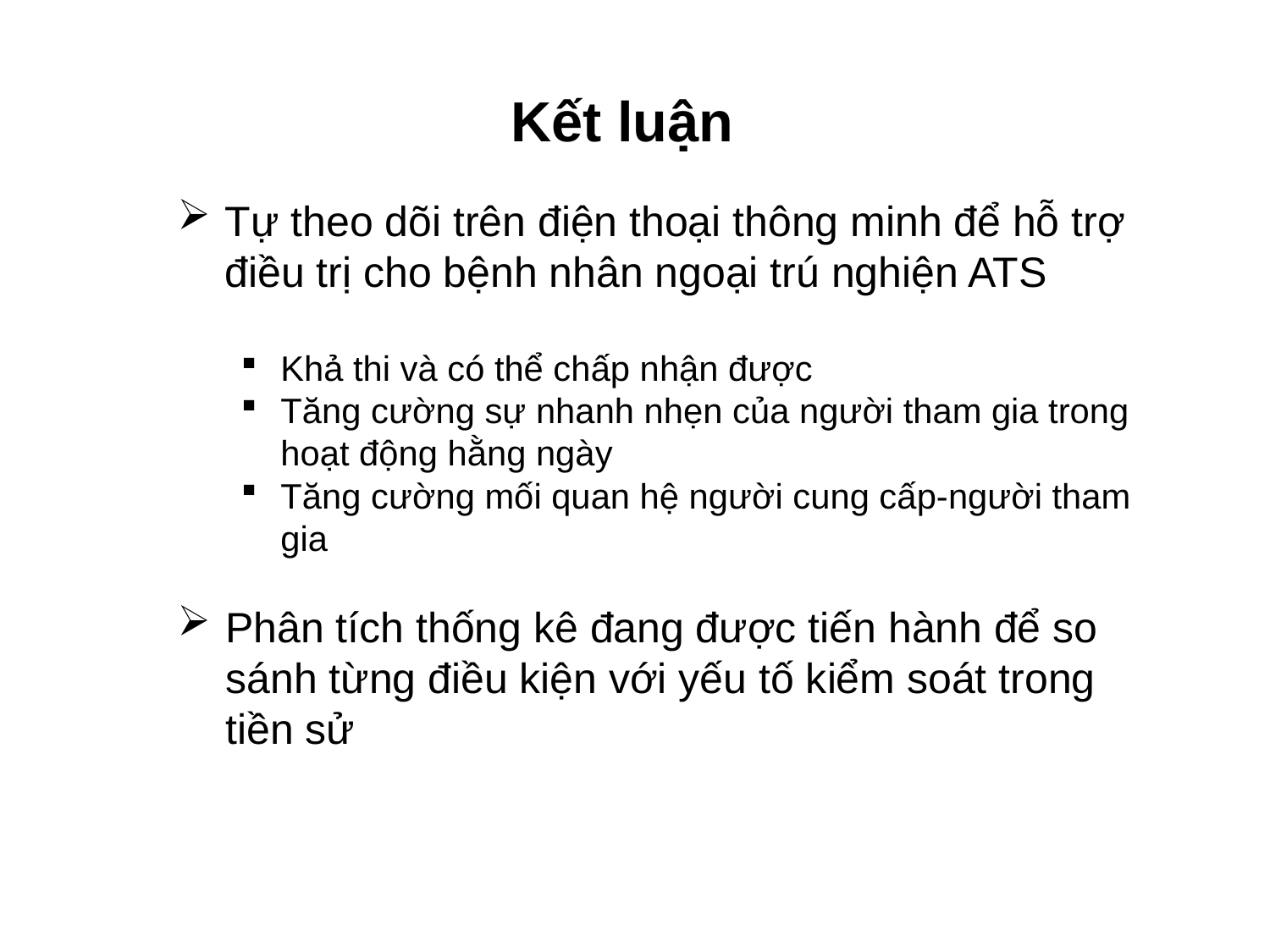

# Kết luận
Tự theo dõi trên điện thoại thông minh để hỗ trợ điều trị cho bệnh nhân ngoại trú nghiện ATS

Khả thi và có thể chấp nhận được
Tăng cường sự nhanh nhẹn của người tham gia trong hoạt động hằng ngày
Tăng cường mối quan hệ người cung cấp-người tham gia

Phân tích thống kê đang được tiến hành để so sánh từng điều kiện với yếu tố kiểm soát trong tiền sử